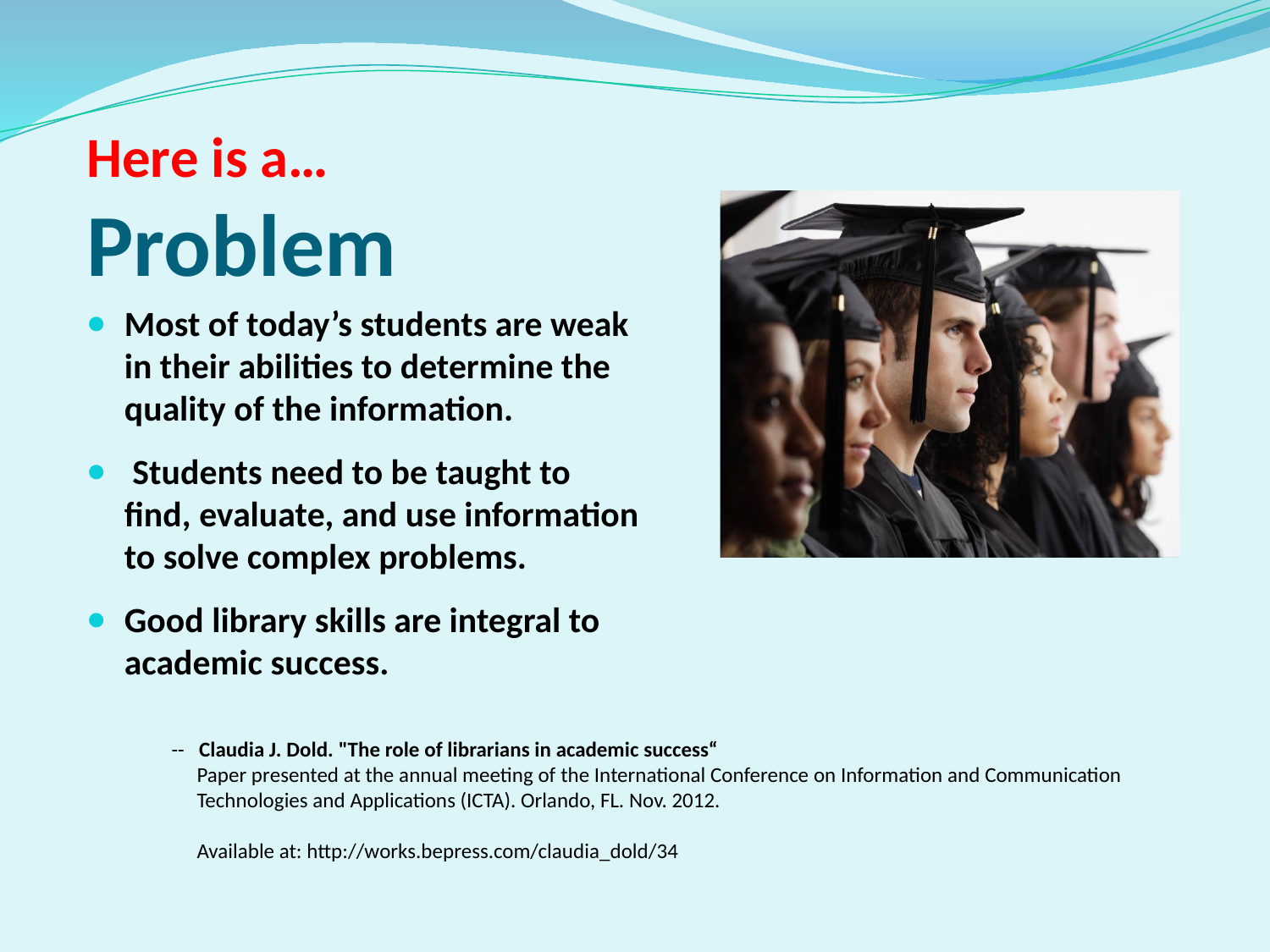

Here is a…
Problem

Most of today’s students are weak in their abilities to determine the quality of the information.
 Students need to be taught to find, evaluate, and use information to solve complex problems.
Good library skills are integral to academic success.
--   Claudia J. Dold. "The role of librarians in academic success“
Paper presented at the annual meeting of the International Conference on Information and Communication Technologies and Applications (ICTA). Orlando, FL. Nov. 2012.
Available at: http://works.bepress.com/claudia_dold/34